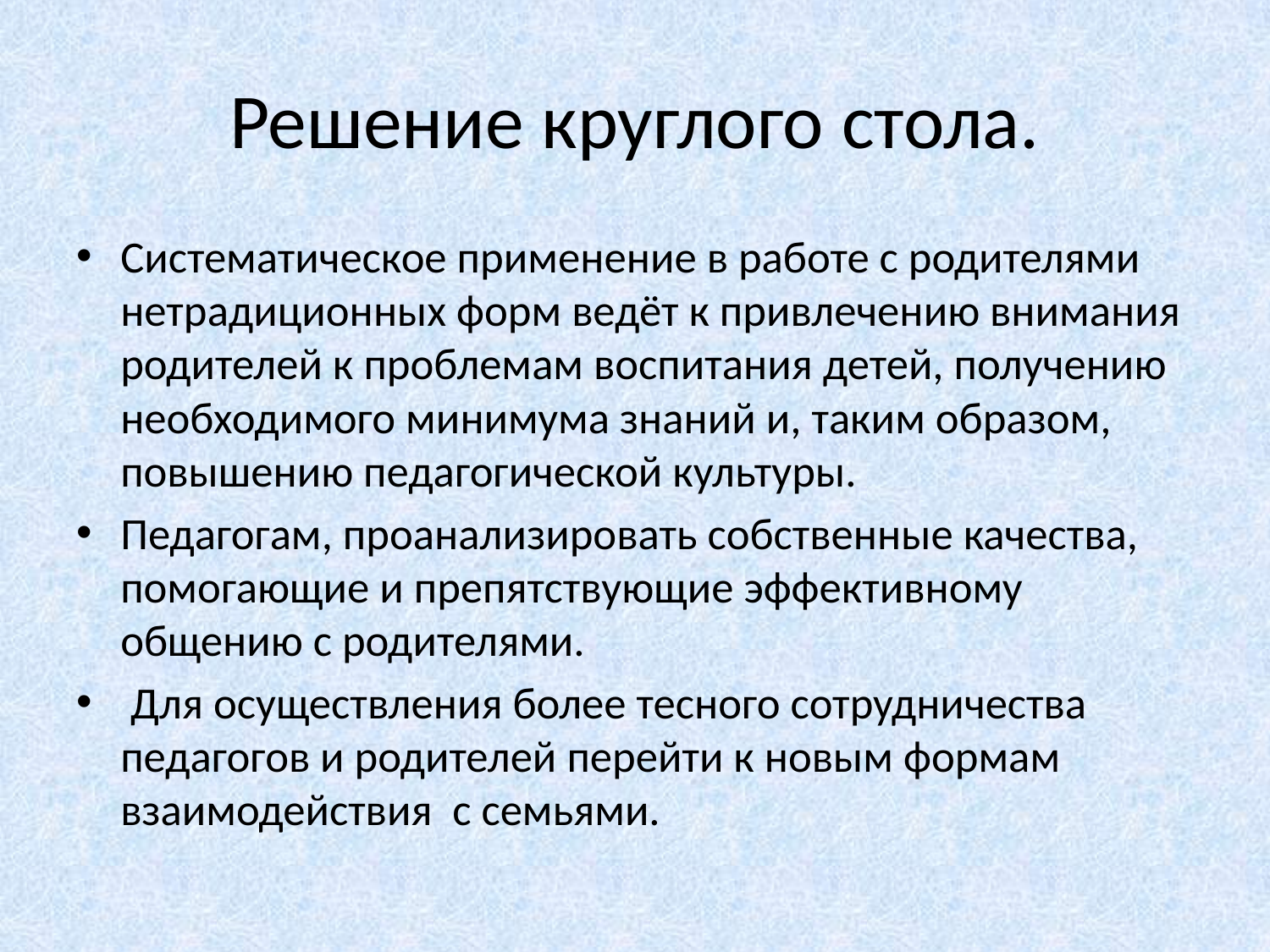

# Решение круглого стола.
Систематическое применение в работе с родителями нетрадиционных форм ведёт к привлечению внимания родителей к проблемам воспитания детей, получению необходимого минимума знаний и, таким образом, повышению педагогической культуры.
Педагогам, проанализировать собственные качества, помогающие и препятствующие эффективному общению с родителями.
 Для осуществления более тесного сотрудничества педагогов и родителей перейти к новым формам взаимодействия  с семьями.